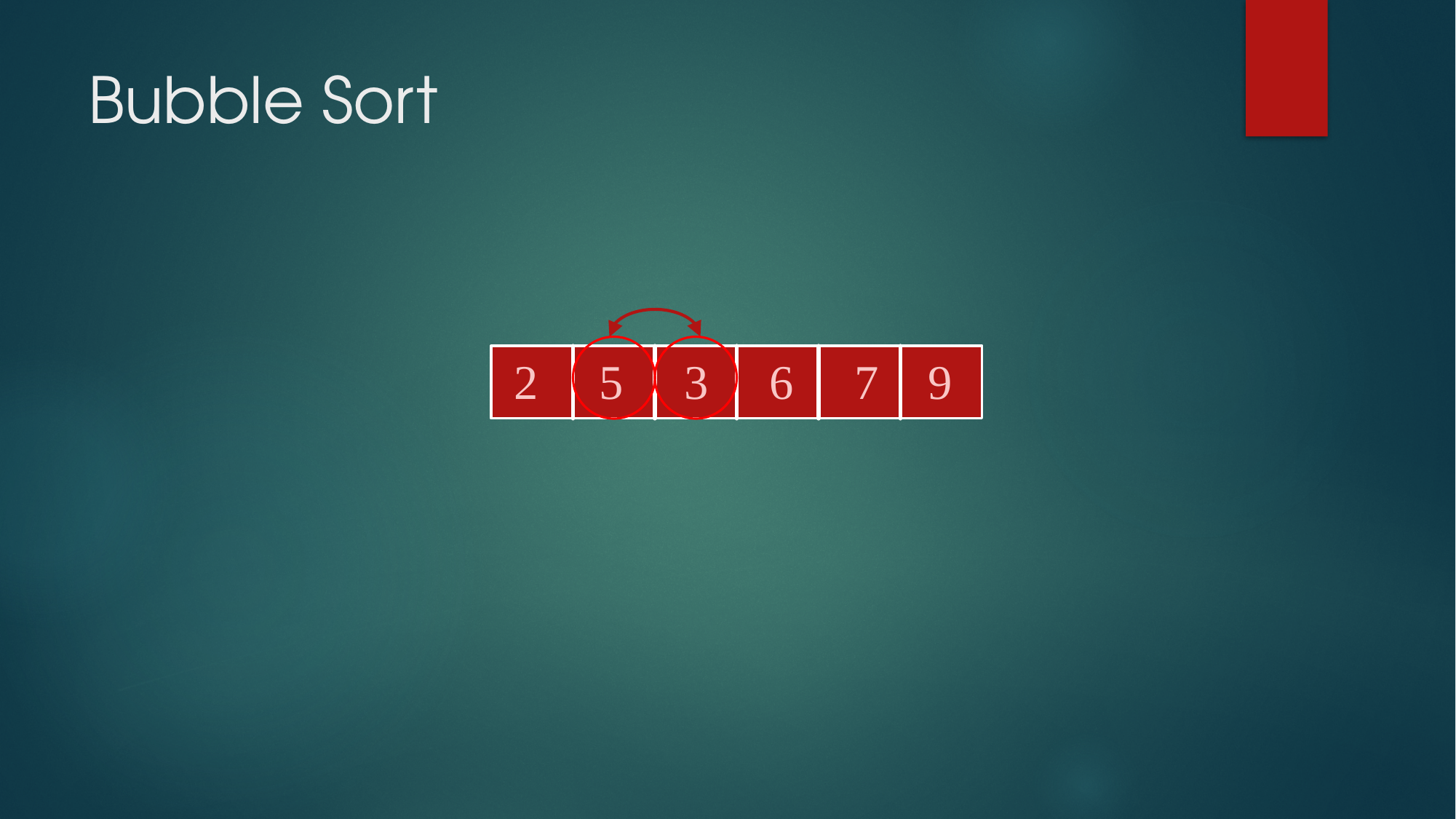

# Bubble Sort

 2     5     3     6     7    9